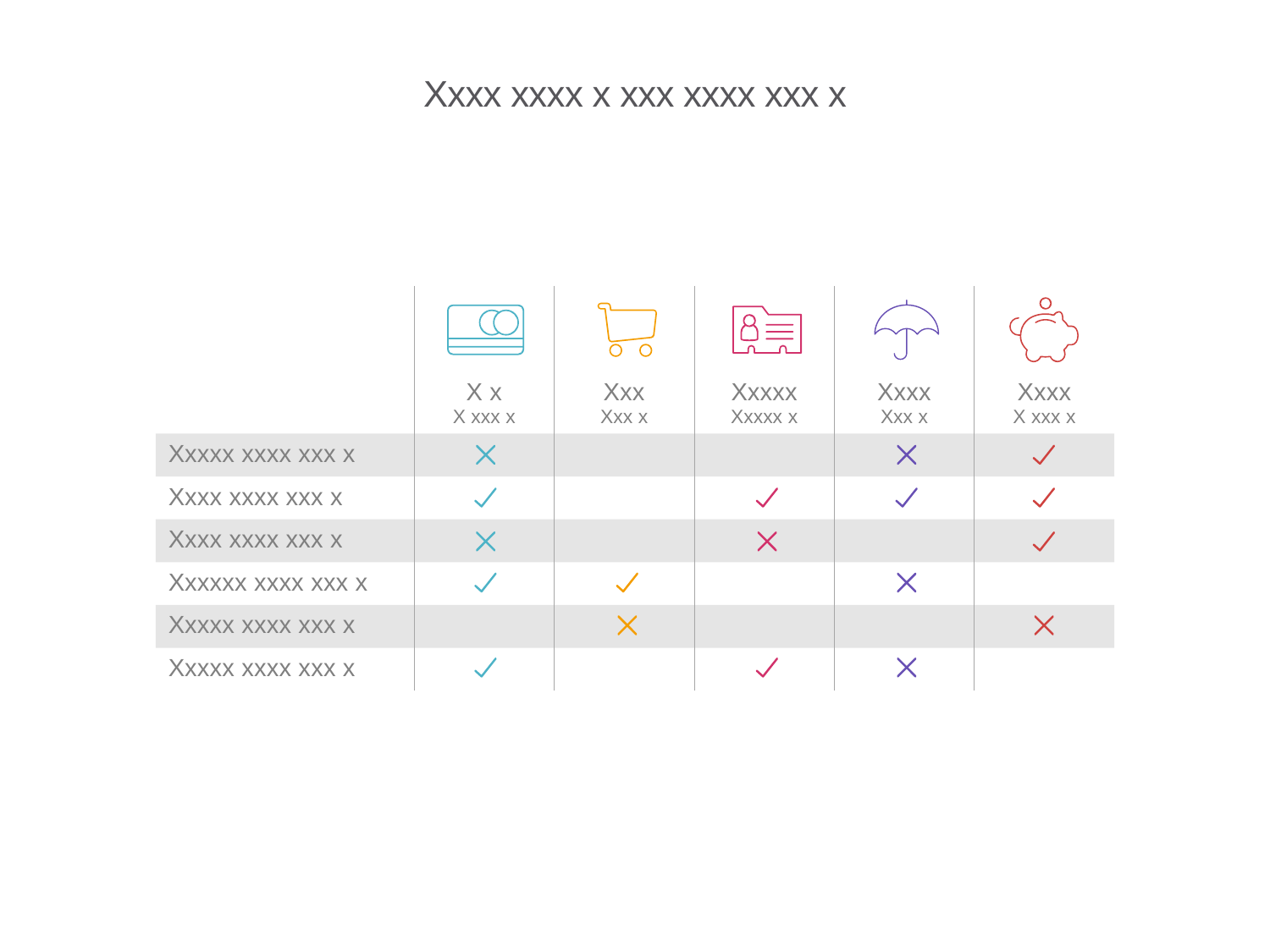

# Xxxx xxxx x xxx xxxx xxx x
|  | X x X xxx x | Xxx Xxx x | Xxxxx Xxxxx x | Xxxx Xxx x | Xxxx X xxx x |
| --- | --- | --- | --- | --- | --- |
| Xxxxx xxxx xxx x |  |  |  |  |  |
| Xxxx xxxx xxx x |  |  |  |  |  |
| Xxxx xxxx xxx x |  |  |  |  |  |
| Xxxxxx xxxx xxx x |  |  |  |  |  |
| Xxxxx xxxx xxx x |  |  |  |  |  |
| Xxxxx xxxx xxx x |  |  |  |  |  |